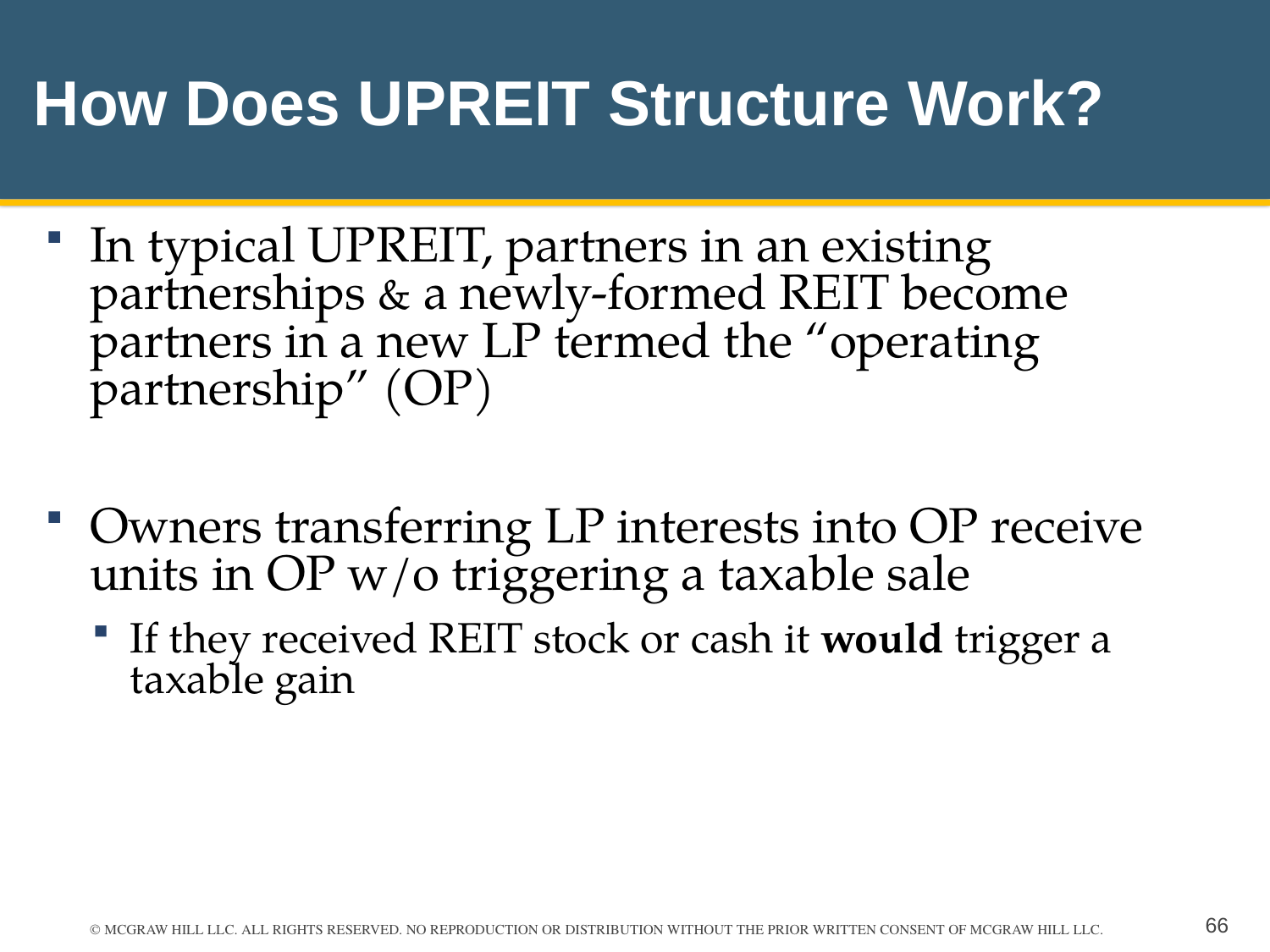

# How Does UPREIT Structure Work?
In typical UPREIT, partners in an existing partnerships & a newly-formed REIT become partners in a new LP termed the “operating partnership” (OP)

Owners transferring LP interests into OP receive units in OP w/o triggering a taxable sale
If they received REIT stock or cash it would trigger a taxable gain
© MCGRAW HILL LLC. ALL RIGHTS RESERVED. NO REPRODUCTION OR DISTRIBUTION WITHOUT THE PRIOR WRITTEN CONSENT OF MCGRAW HILL LLC.
66